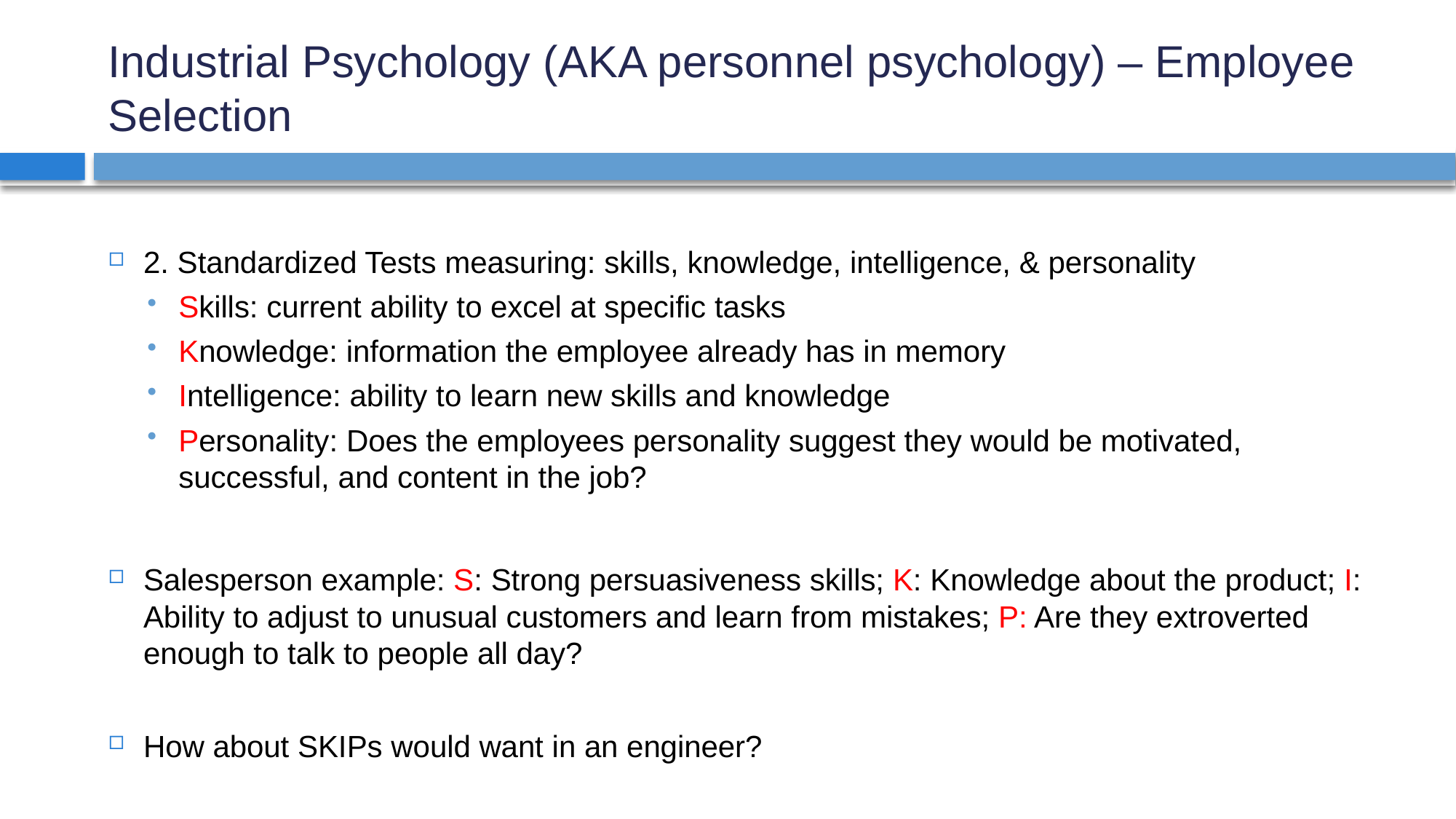

# Industrial Psychology (AKA personnel psychology) – Employee Selection

2. Standardized Tests measuring: skills, knowledge, intelligence, & personality
Skills: current ability to excel at specific tasks
Knowledge: information the employee already has in memory
Intelligence: ability to learn new skills and knowledge
Personality: Does the employees personality suggest they would be motivated, successful, and content in the job?

Salesperson example: S: Strong persuasiveness skills; K: Knowledge about the product; I: Ability to adjust to unusual customers and learn from mistakes; P: Are they extroverted enough to talk to people all day?

How about SKIPs would want in an engineer?